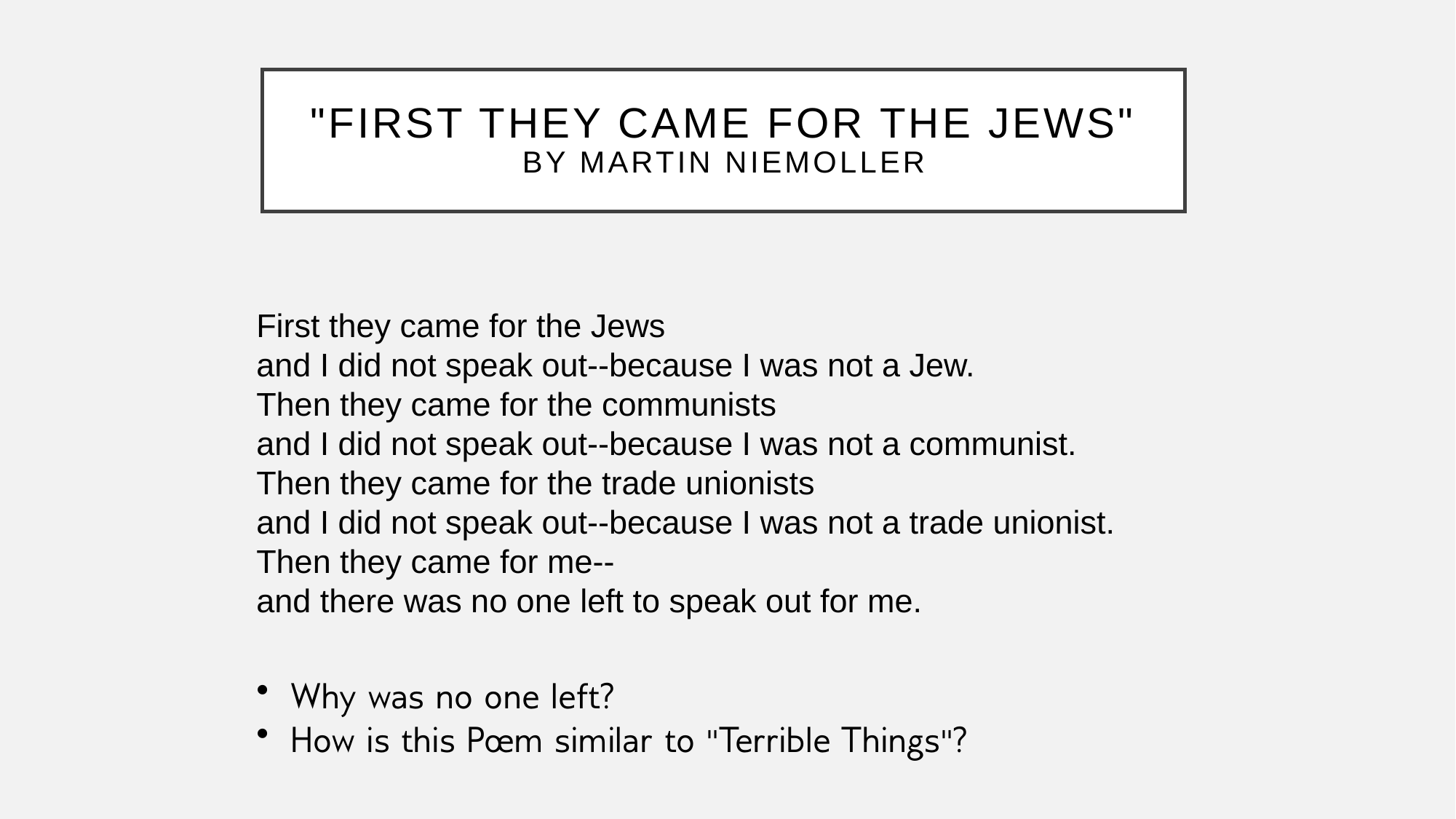

# "First They Came for the Jews" by Martin Niemoller
First they came for the Jews 
and I did not speak out--because I was not a Jew. 
Then they came for the communists 
and I did not speak out--because I was not a communist. 
Then they came for the trade unionists 
and I did not speak out--because I was not a trade unionist. 
Then they came for me--
and there was no one left to speak out for me.

Why was no one left?
How is this Poem similar to "Terrible Things"?